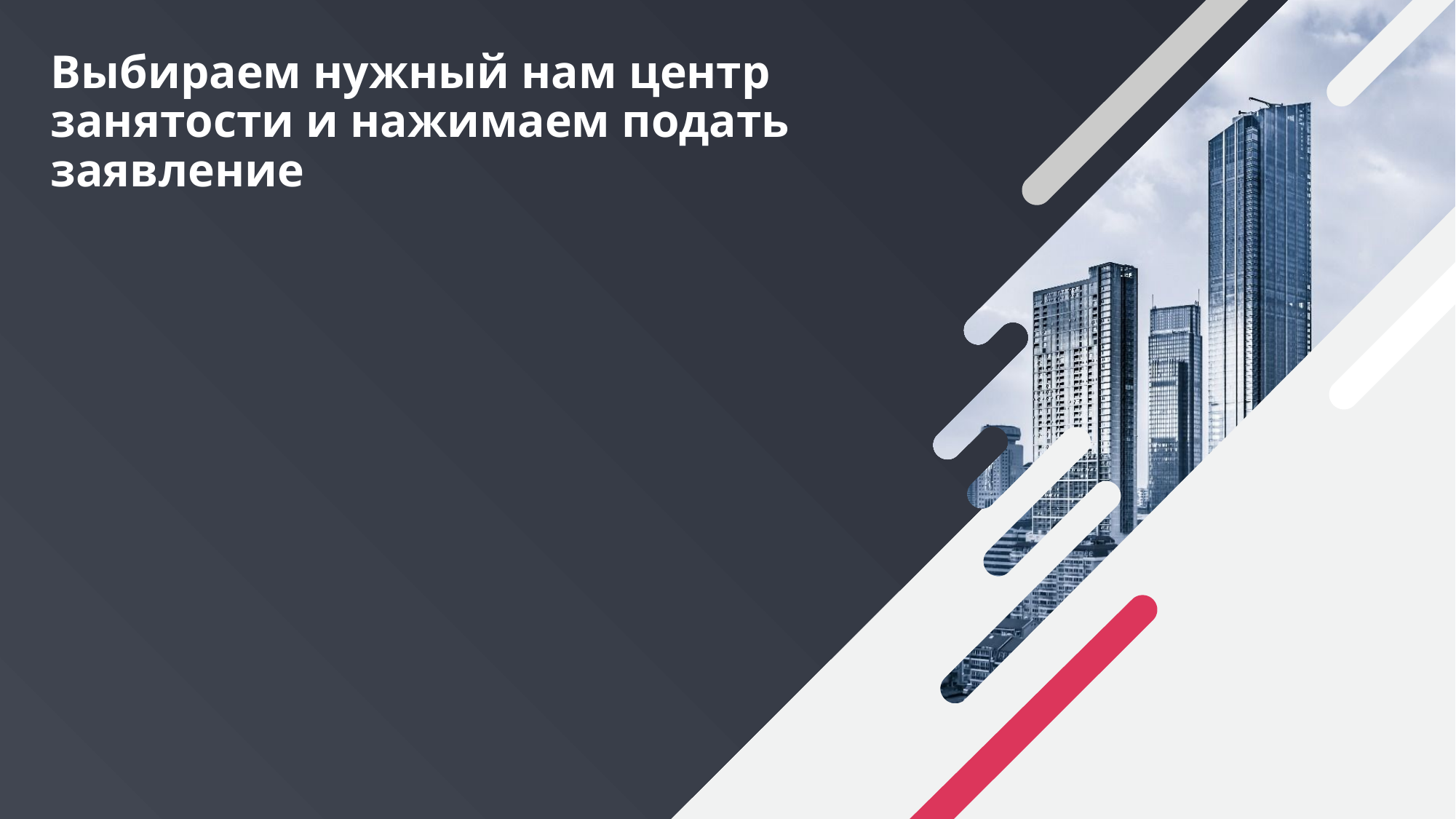

# Выбираем нужный нам центр занятости и нажимаем подать заявление